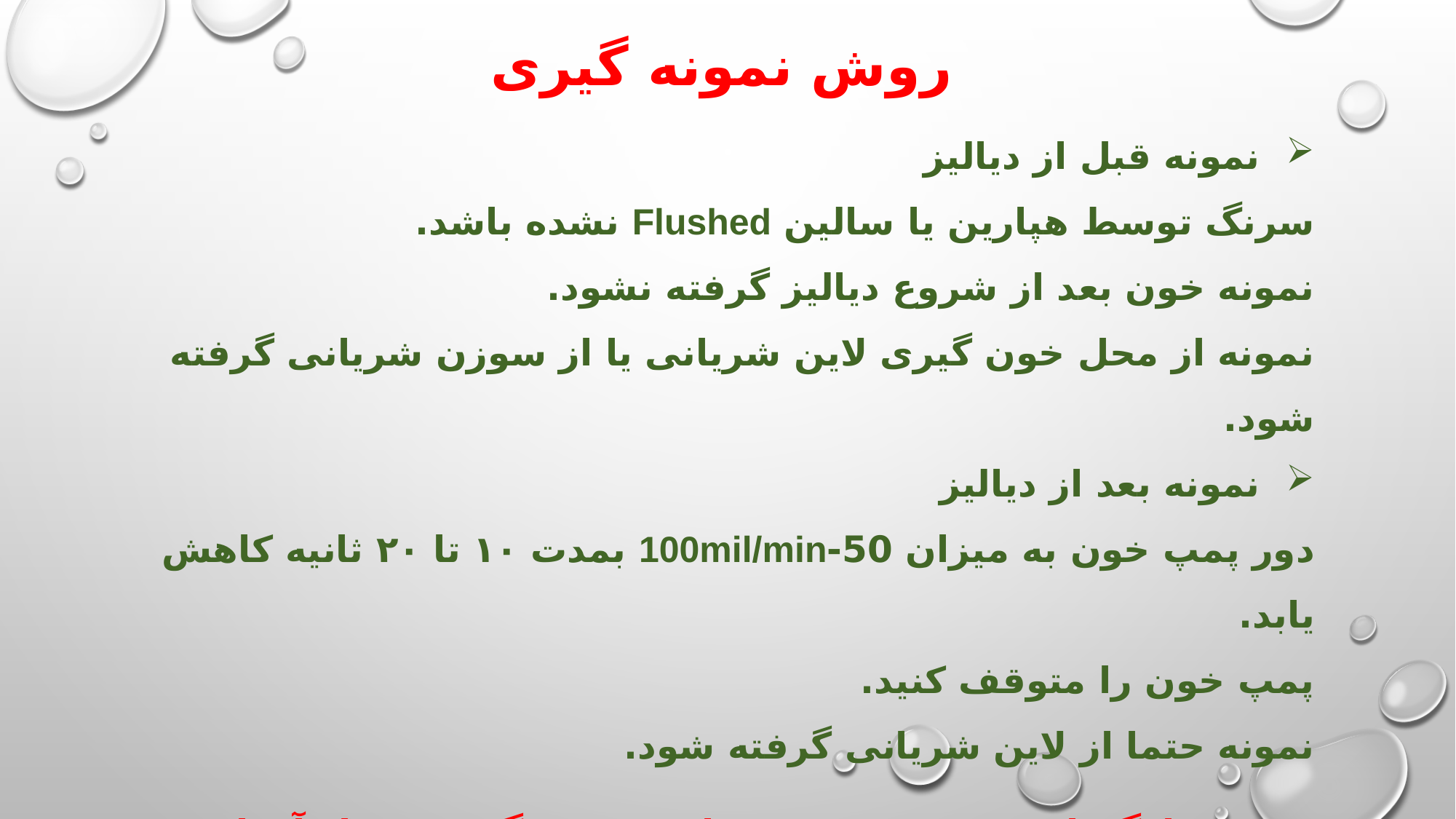

# روش نمونه گیری
نمونه قبل از دیالیز
سرنگ توسط هپارین یا سالین Flushed نشده باشد.
نمونه خون بعد از شروع دیالیز گرفته نشود.
نمونه از محل خون گیری لاین شریانی یا از سوزن شریانی گرفته شود.
نمونه بعد از دیالیز
دور پمپ خون به میزان 50-100mil/min بمدت ۱۰ تا ۲۰ ثانیه کاهش یابد.
پمپ خون را متوقف کنید.
نمونه حتما از لاین شریانی گرفته شود.

توجه : بازگرداندن خون به بدن بیمار و نمونه گیری بعد از آن اثر کاهش Post Bun ناشی از A.R را از بین نمی برد.